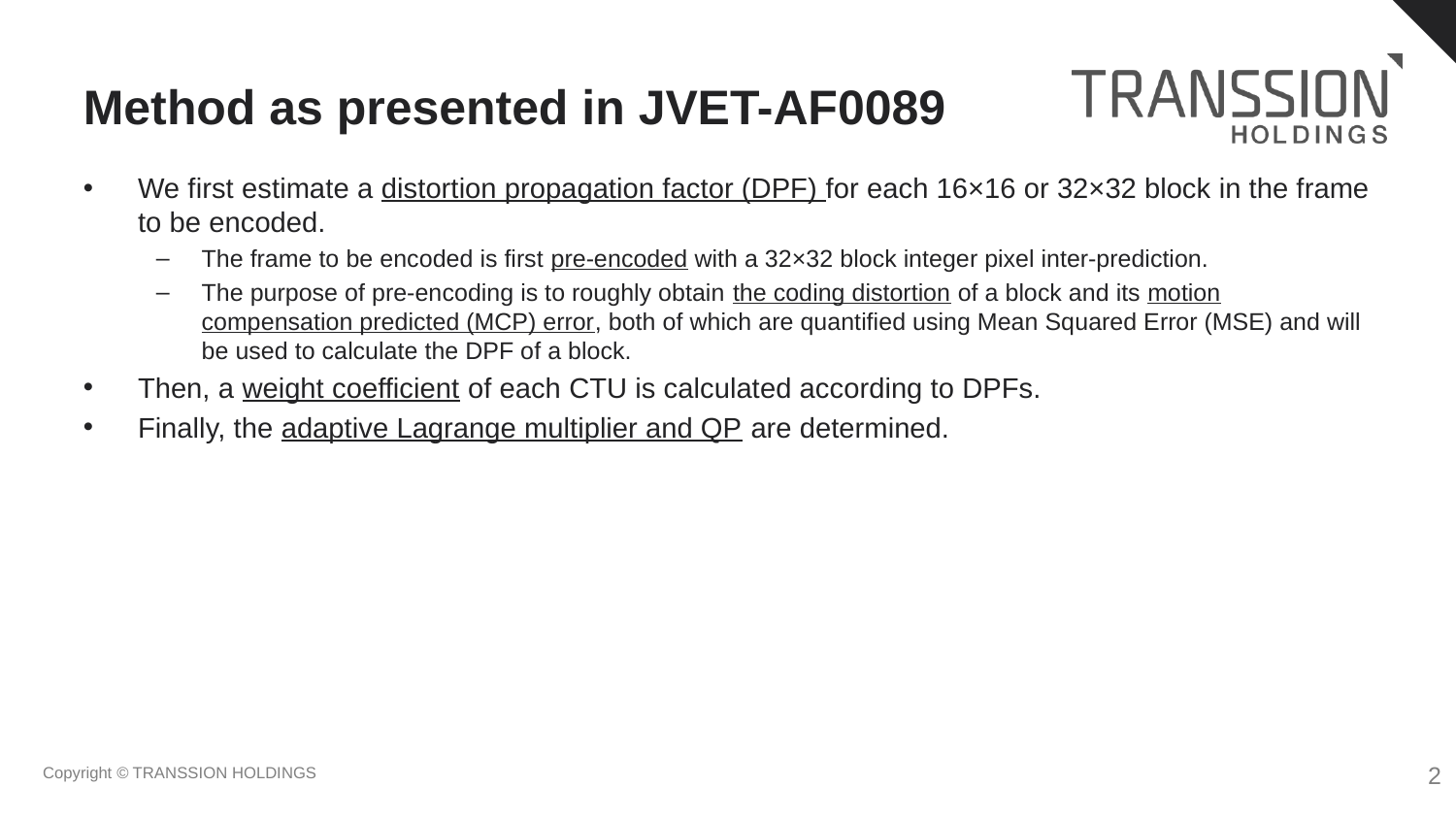

# Method as presented in JVET-AF0089
We first estimate a distortion propagation factor (DPF) for each 16×16 or 32×32 block in the frame to be encoded.
The frame to be encoded is first pre-encoded with a 32×32 block integer pixel inter-prediction.
The purpose of pre-encoding is to roughly obtain the coding distortion of a block and its motion compensation predicted (MCP) error, both of which are quantified using Mean Squared Error (MSE) and will be used to calculate the DPF of a block.
Then, a weight coefficient of each CTU is calculated according to DPFs.
Finally, the adaptive Lagrange multiplier and QP are determined.
2